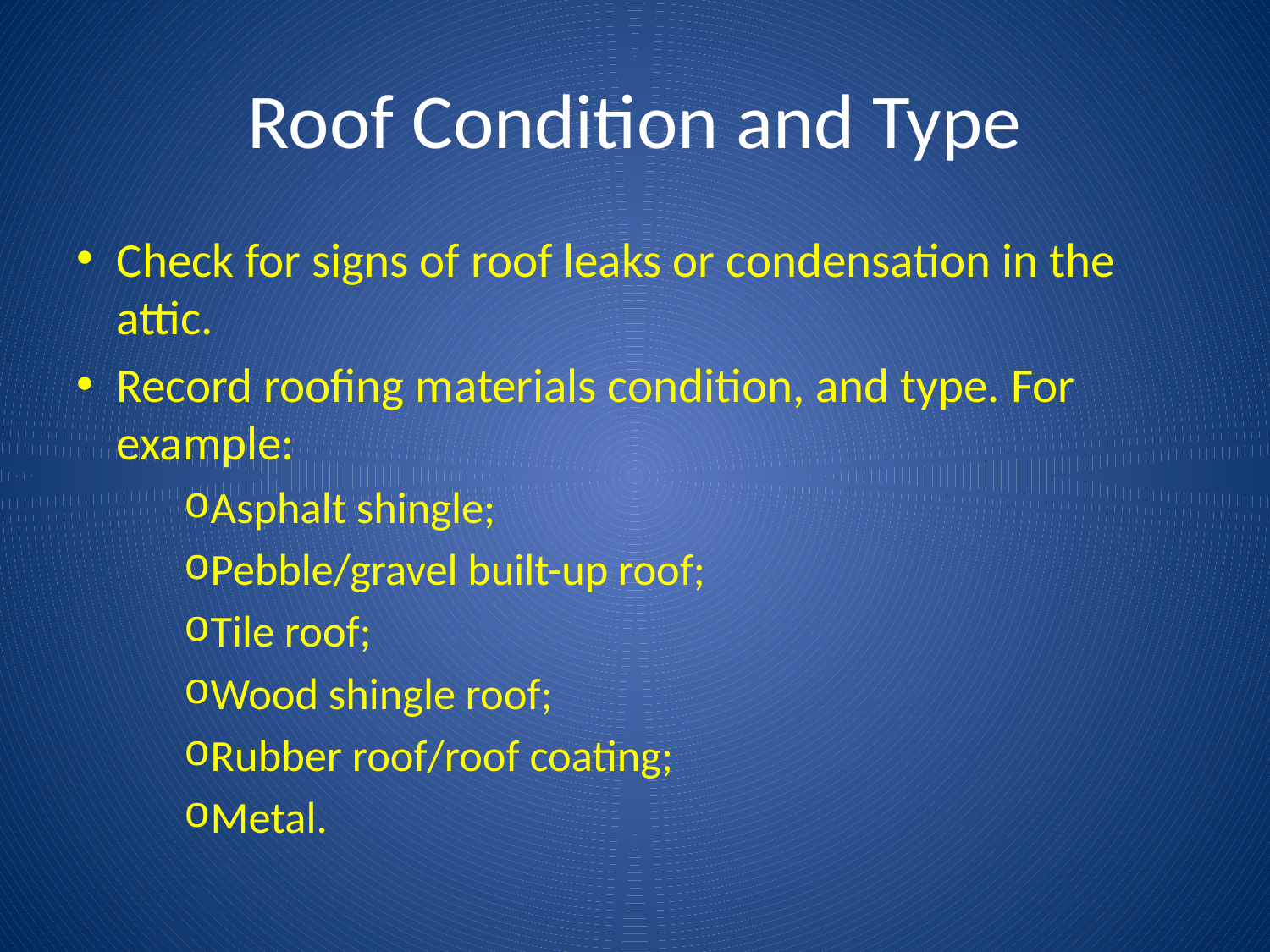

# Roof Condition and Type
Check for signs of roof leaks or condensation in the attic.
Record roofing materials condition, and type. For example:
Asphalt shingle;
Pebble/gravel built-up roof;
Tile roof;
Wood shingle roof;
Rubber roof/roof coating;
Metal.